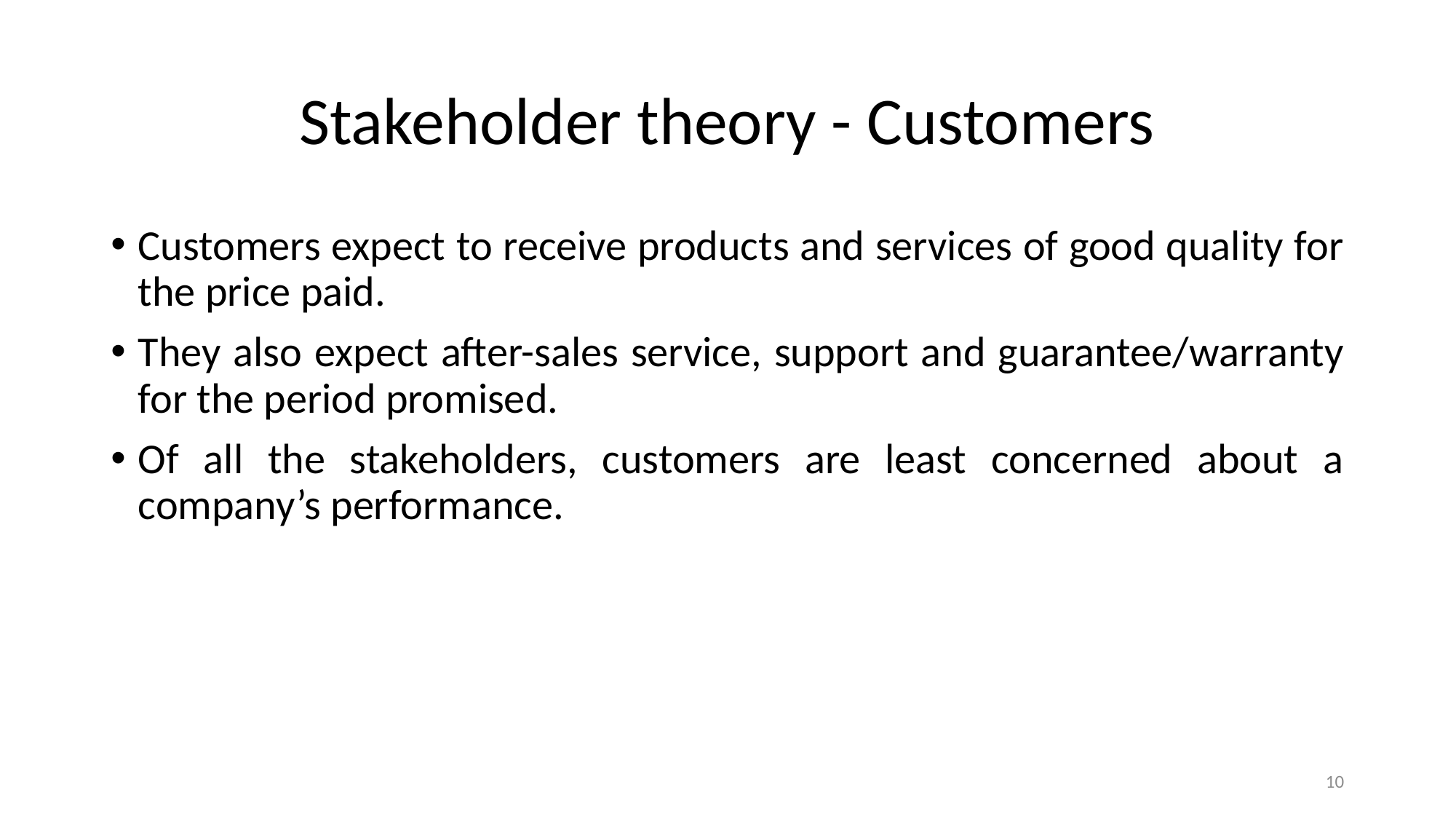

# Stakeholder theory - Customers
Customers expect to receive products and services of good quality for the price paid.
They also expect after-sales service, support and guarantee/warranty for the period promised.
Of all the stakeholders, customers are least concerned about a company’s performance.
10